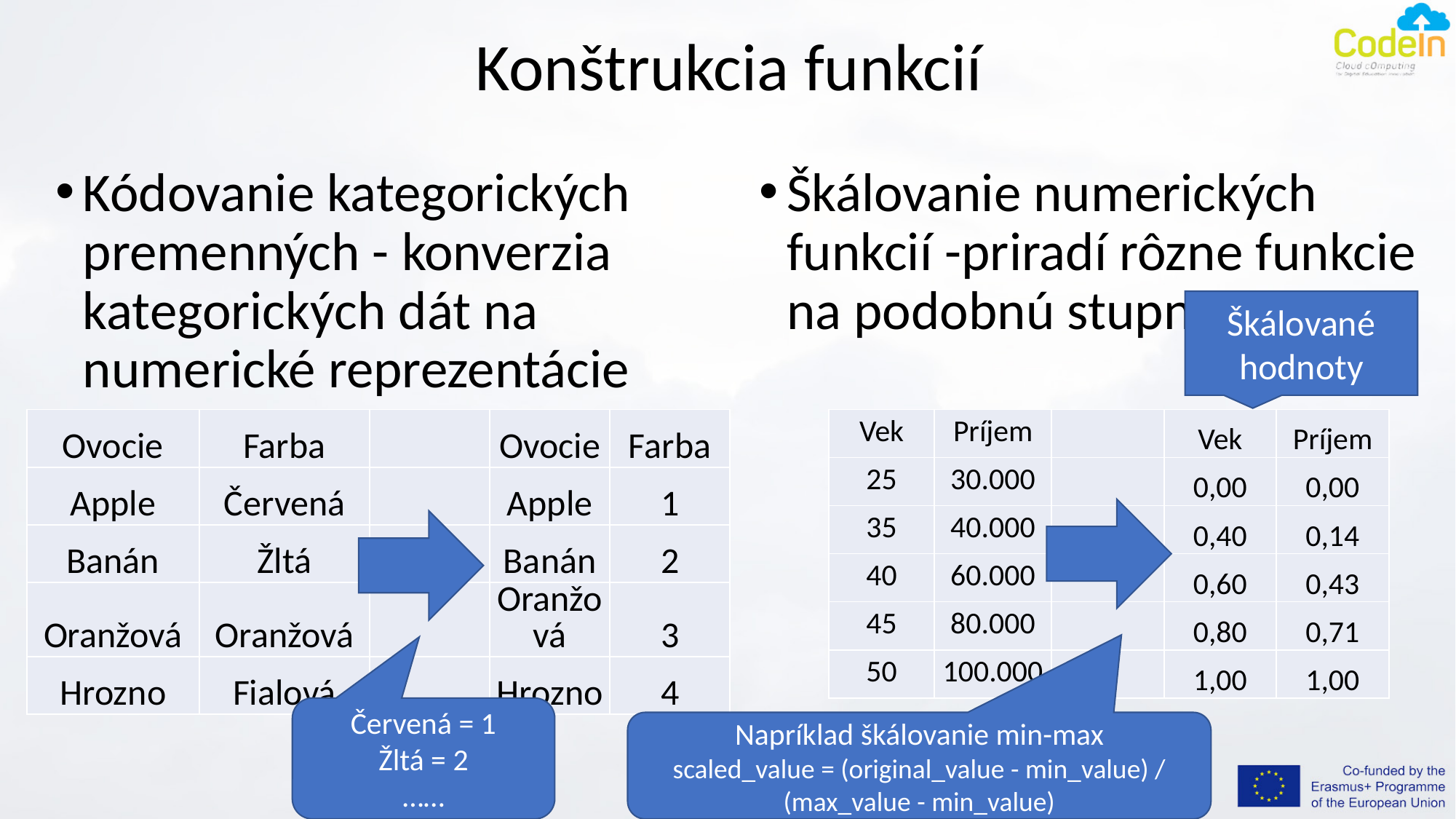

# Konštrukcia funkcií
Kódovanie kategorických premenných - konverzia kategorických dát na numerické reprezentácie
Škálovanie numerických funkcií -priradí rôzne funkcie na podobnú stupnicu
Škálované hodnoty
| Vek | Príjem |  | Vek | Príjem |
| --- | --- | --- | --- | --- |
| 25 | 30.000 |  | 0,00 | 0,00 |
| 35 | 40.000 |  | 0,40 | 0,14 |
| 40 | 60.000 |  | 0,60 | 0,43 |
| 45 | 80.000 |  | 0,80 | 0,71 |
| 50 | 100.000 |  | 1,00 | 1,00 |
| Ovocie | Farba |  | Ovocie | Farba |
| --- | --- | --- | --- | --- |
| Apple | Červená |  | Apple | 1 |
| Banán | Žltá |  | Banán | 2 |
| Oranžová | Oranžová |  | Oranžová | 3 |
| Hrozno | Fialová |  | Hrozno | 4 |

Červená = 1
Žltá = 2
……
Napríklad škálovanie min-max
scaled_value = (original_value - min_value) / (max_value - min_value)